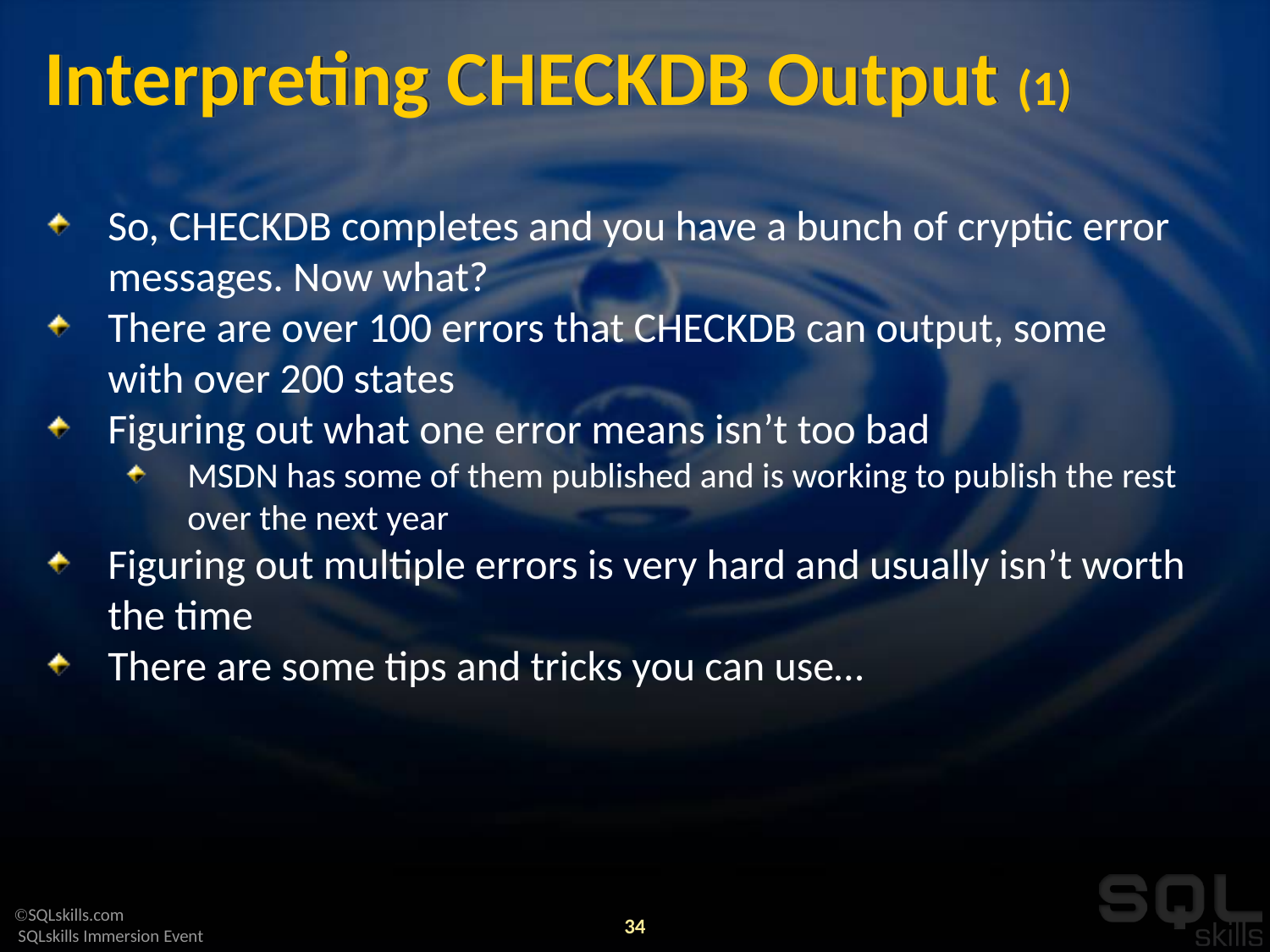

# Interpreting CHECKDB Output (1)
So, CHECKDB completes and you have a bunch of cryptic error messages. Now what?
There are over 100 errors that CHECKDB can output, some with over 200 states
Figuring out what one error means isn’t too bad
MSDN has some of them published and is working to publish the rest over the next year
Figuring out multiple errors is very hard and usually isn’t worth the time
There are some tips and tricks you can use…
34